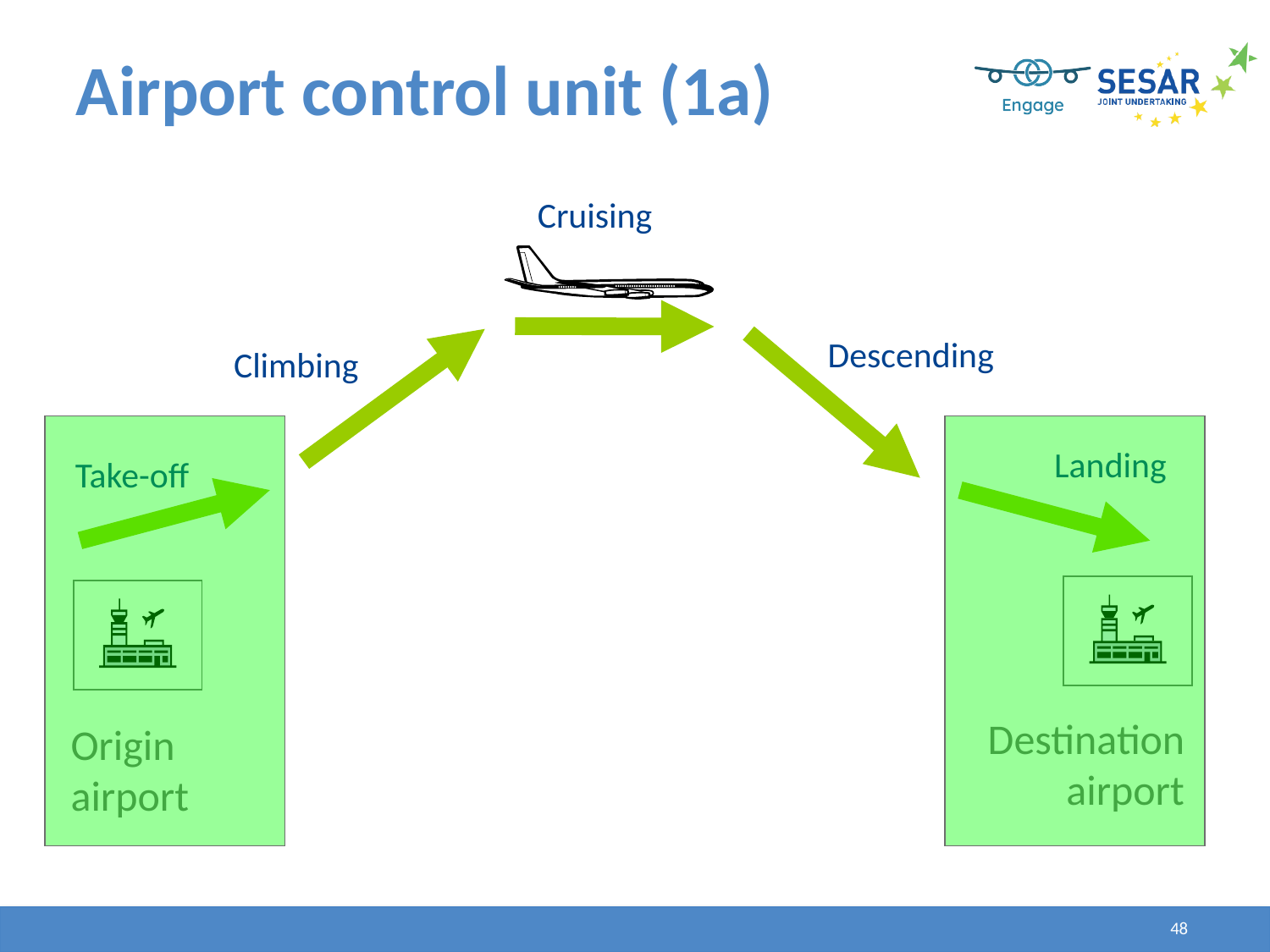

Airport control unit (1a)
Cruising

Climbing

Descending

Landing

Destination
airport
Take-off

Origin
airport
48